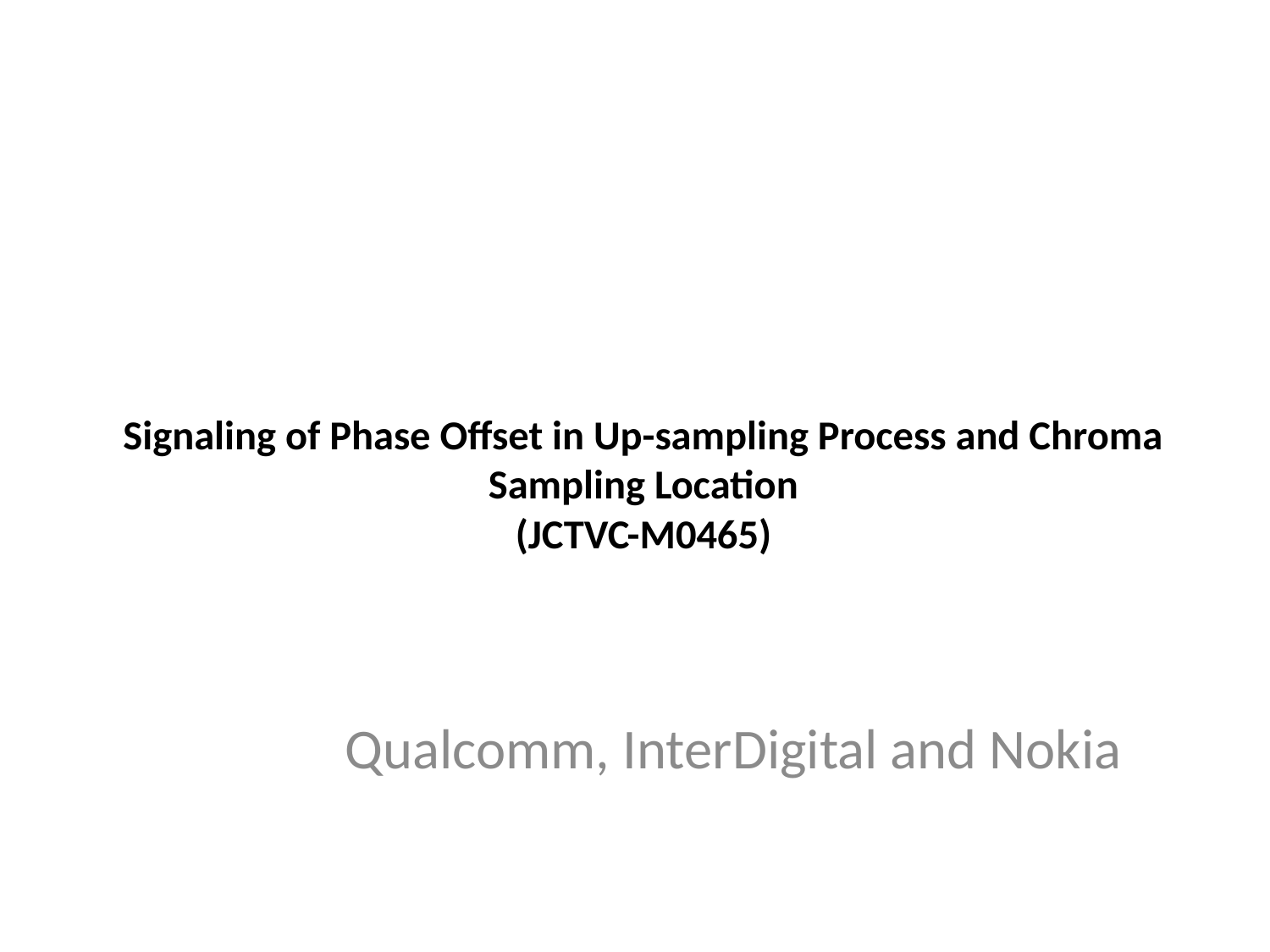

# Signaling of Phase Offset in Up-sampling Process and Chroma Sampling Location (JCTVC-M0465)
Qualcomm, InterDigital and Nokia